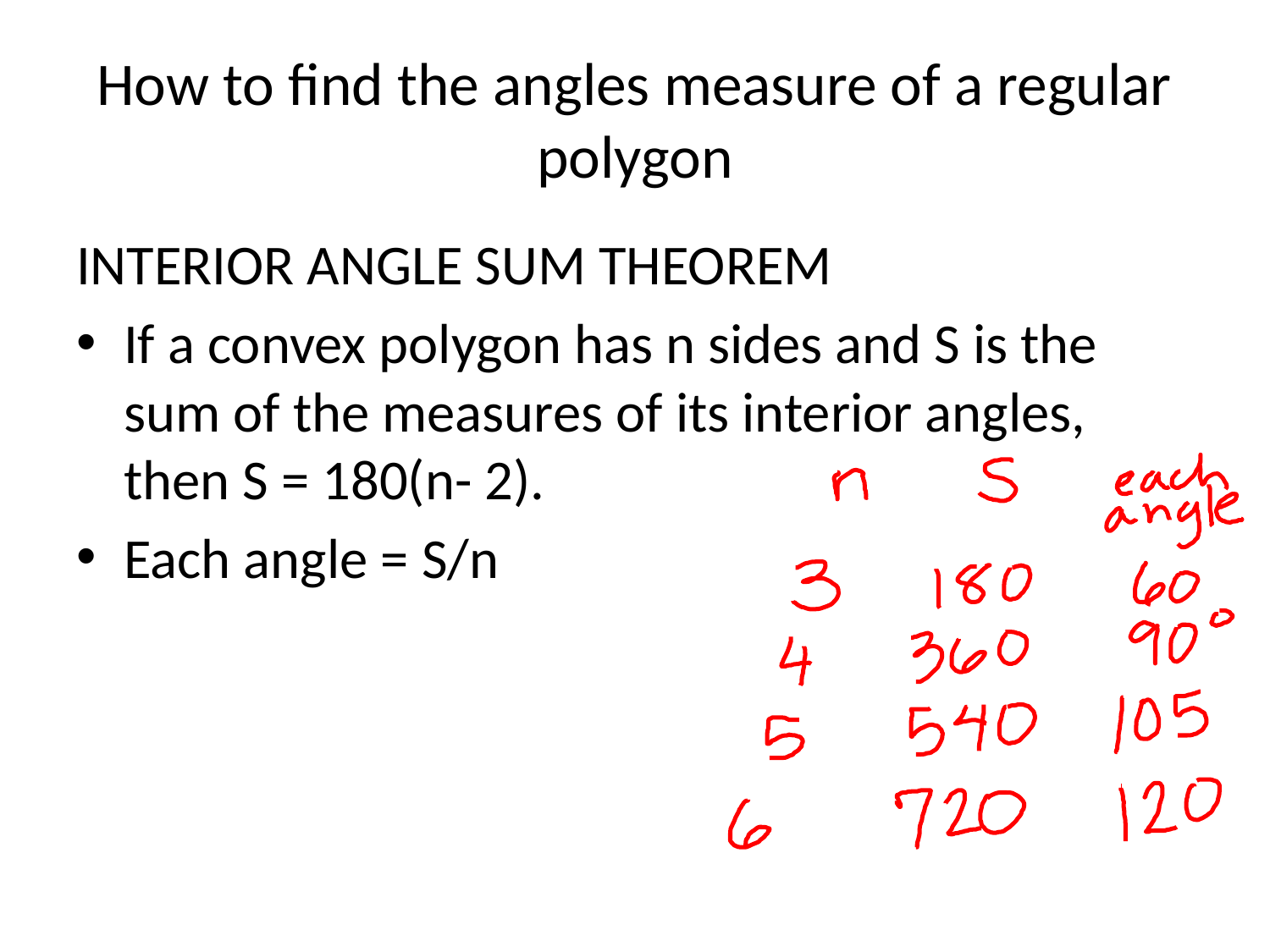

# How to find the angles measure of a regular polygon
INTERIOR ANGLE SUM THEOREM
If a convex polygon has n sides and S is the sum of the measures of its interior angles, then S = 180(n- 2).
Each angle = S/n